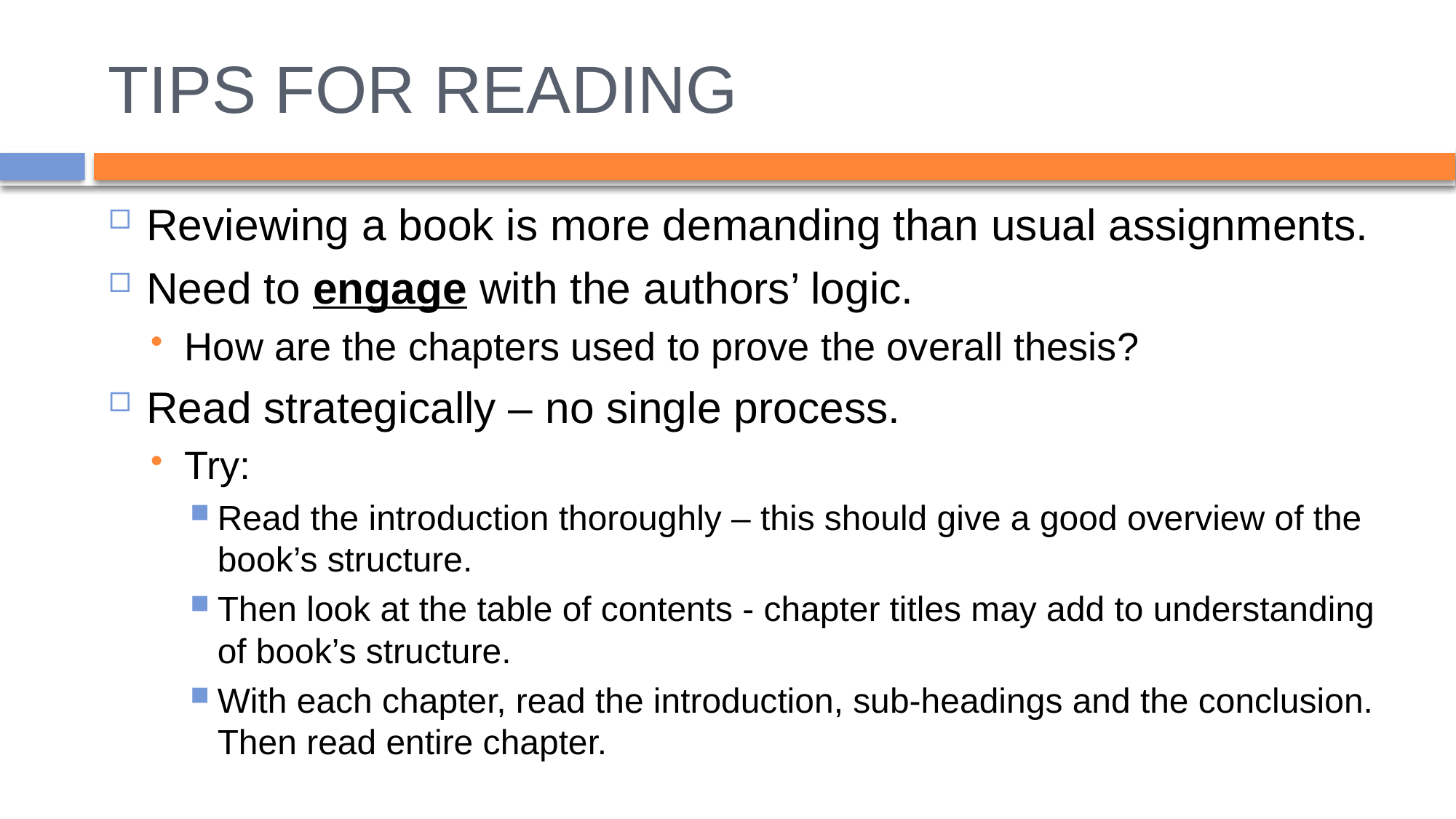

# TIPS FOR READING
Reviewing a book is more demanding than usual assignments.
Need to engage with the authors’ logic.
How are the chapters used to prove the overall thesis?
Read strategically – no single process.
Try:
Read the introduction thoroughly – this should give a good overview of the book’s structure.
Then look at the table of contents - chapter titles may add to understanding of book’s structure.
With each chapter, read the introduction, sub-headings and the conclusion. Then read entire chapter.